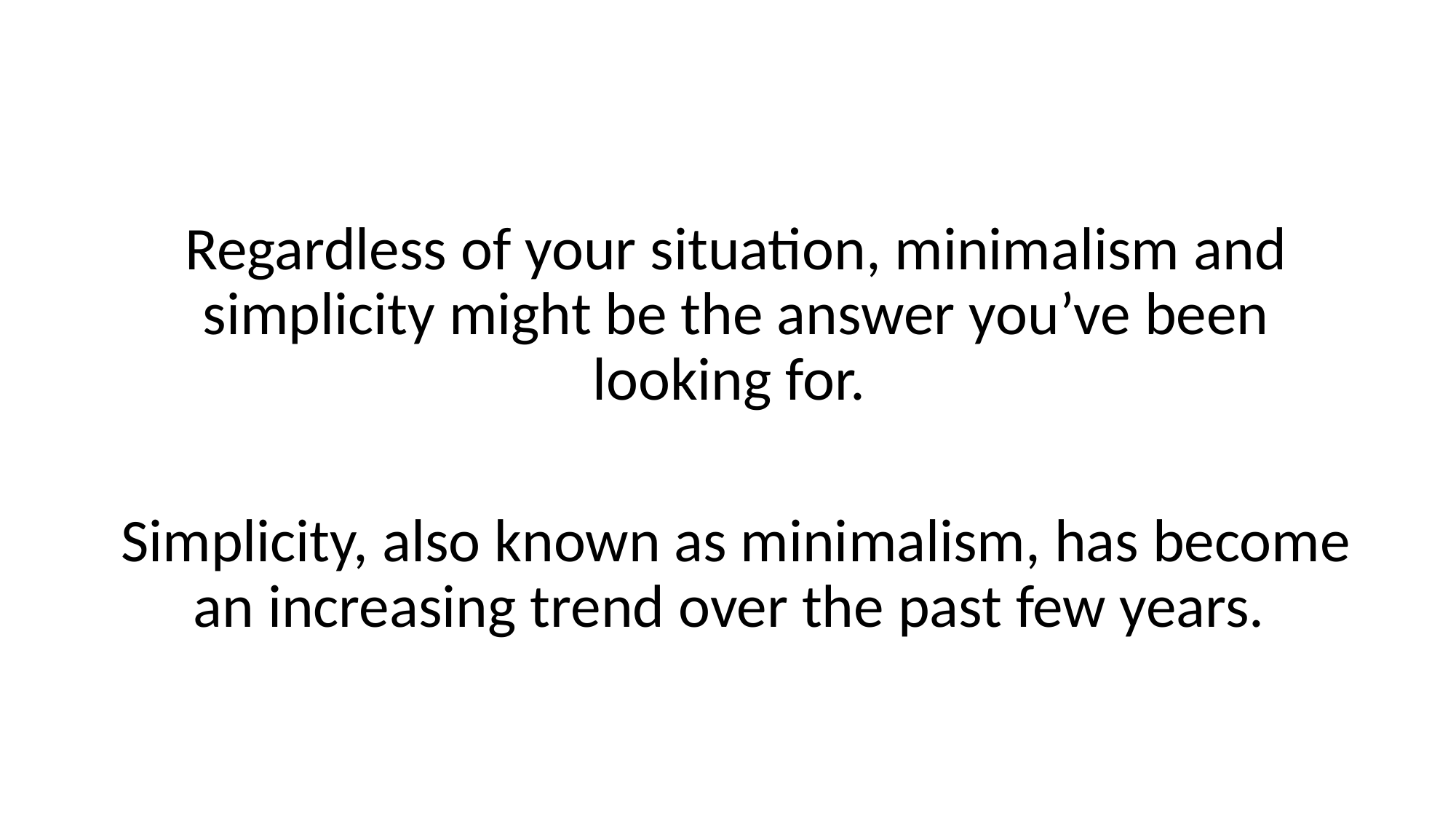

Regardless of your situation, minimalism and simplicity might be the answer you’ve been looking for.

Simplicity, also known as minimalism, has become an increasing trend over the past few years.